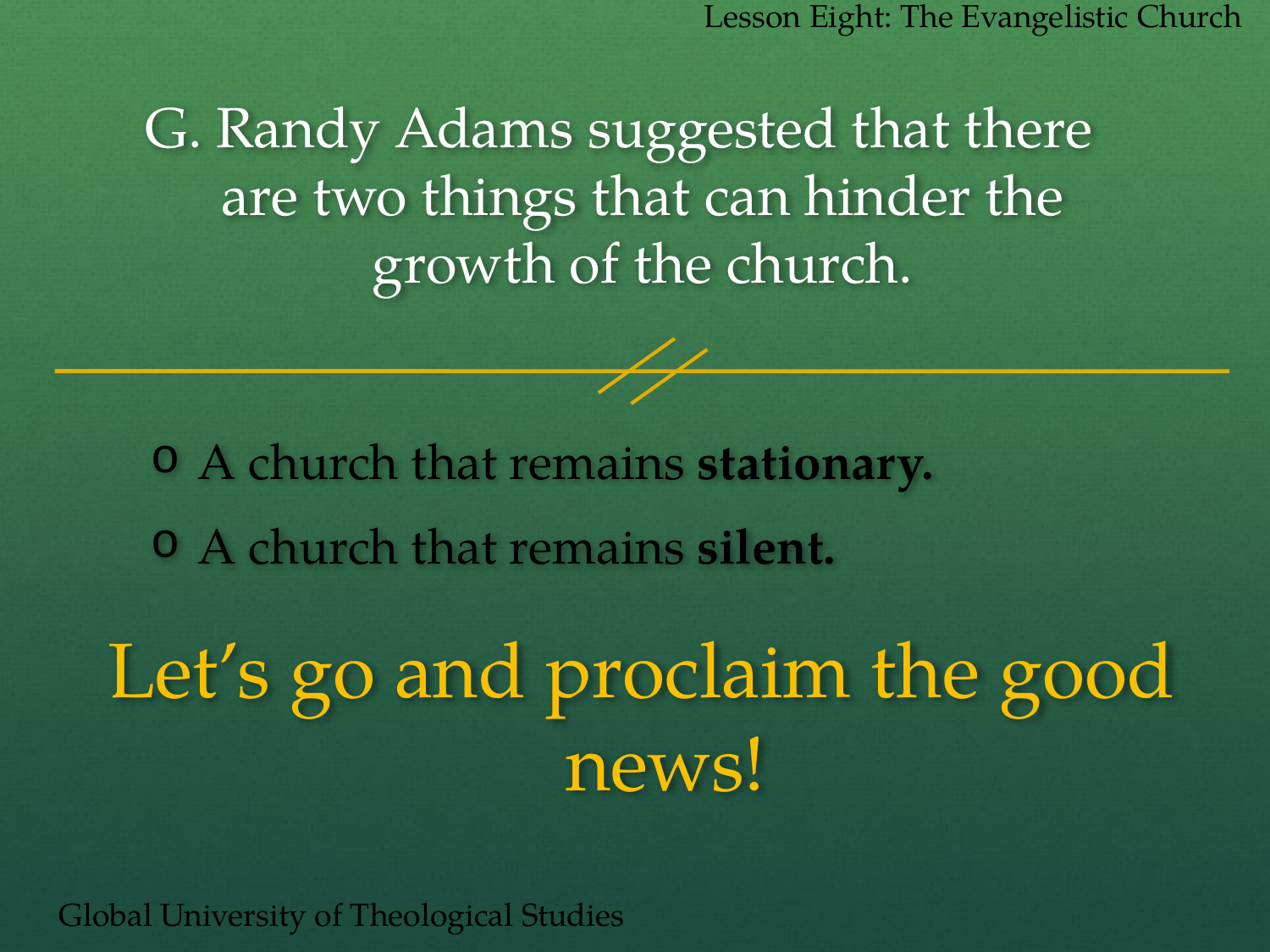

Lesson Eight: The Evangelistic Church

G. Randy Adams suggested that there are two things that can hinder the growth of the church.
A church that remains stationary.
A church that remains silent.
Let’s go and proclaim the good news!
Global University of Theological Studies